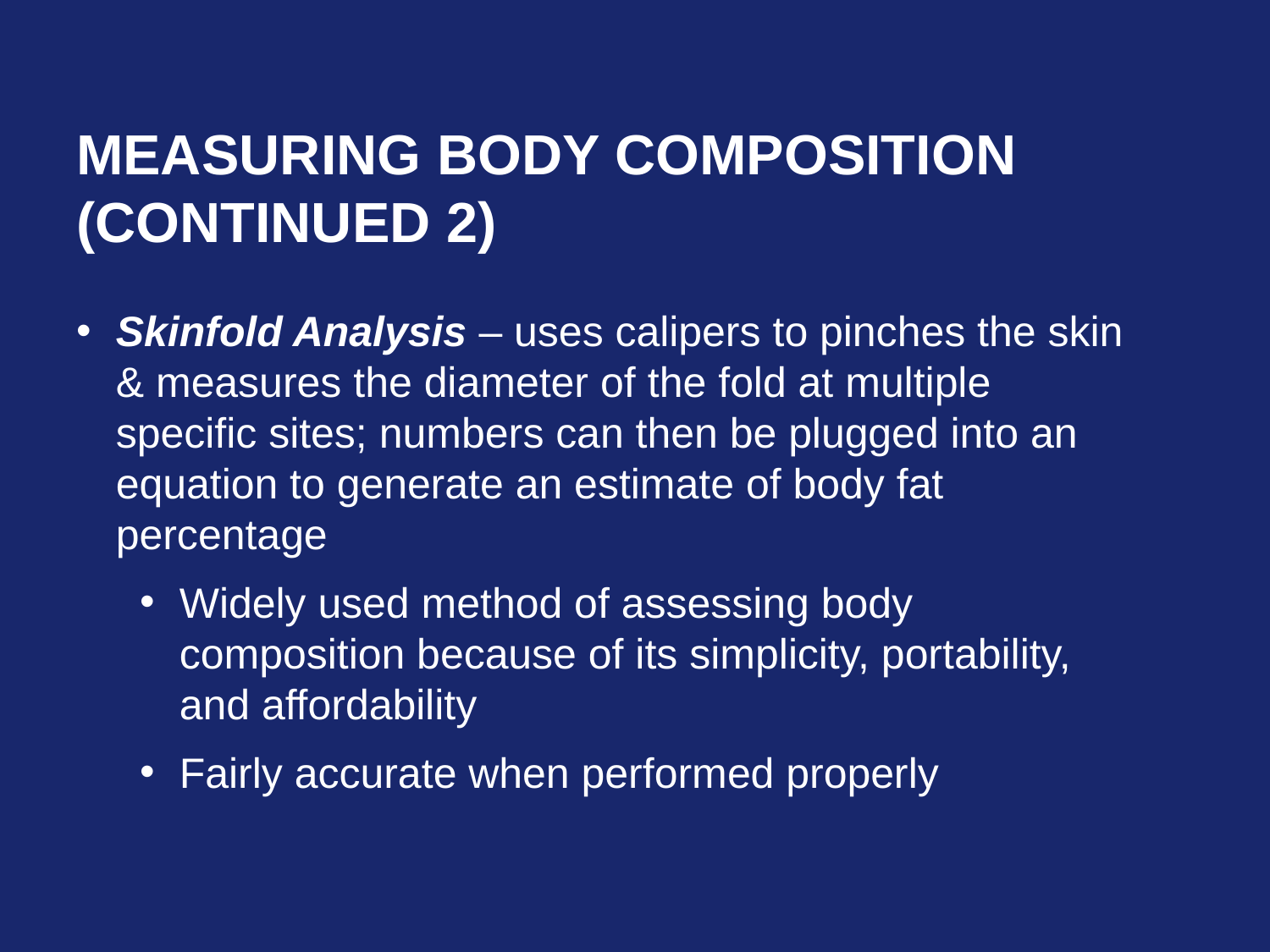

# Measuring body composition (continued 2)
Skinfold Analysis – uses calipers to pinches the skin & measures the diameter of the fold at multiple specific sites; numbers can then be plugged into an equation to generate an estimate of body fat percentage
Widely used method of assessing body composition because of its simplicity, portability, and affordability
Fairly accurate when performed properly